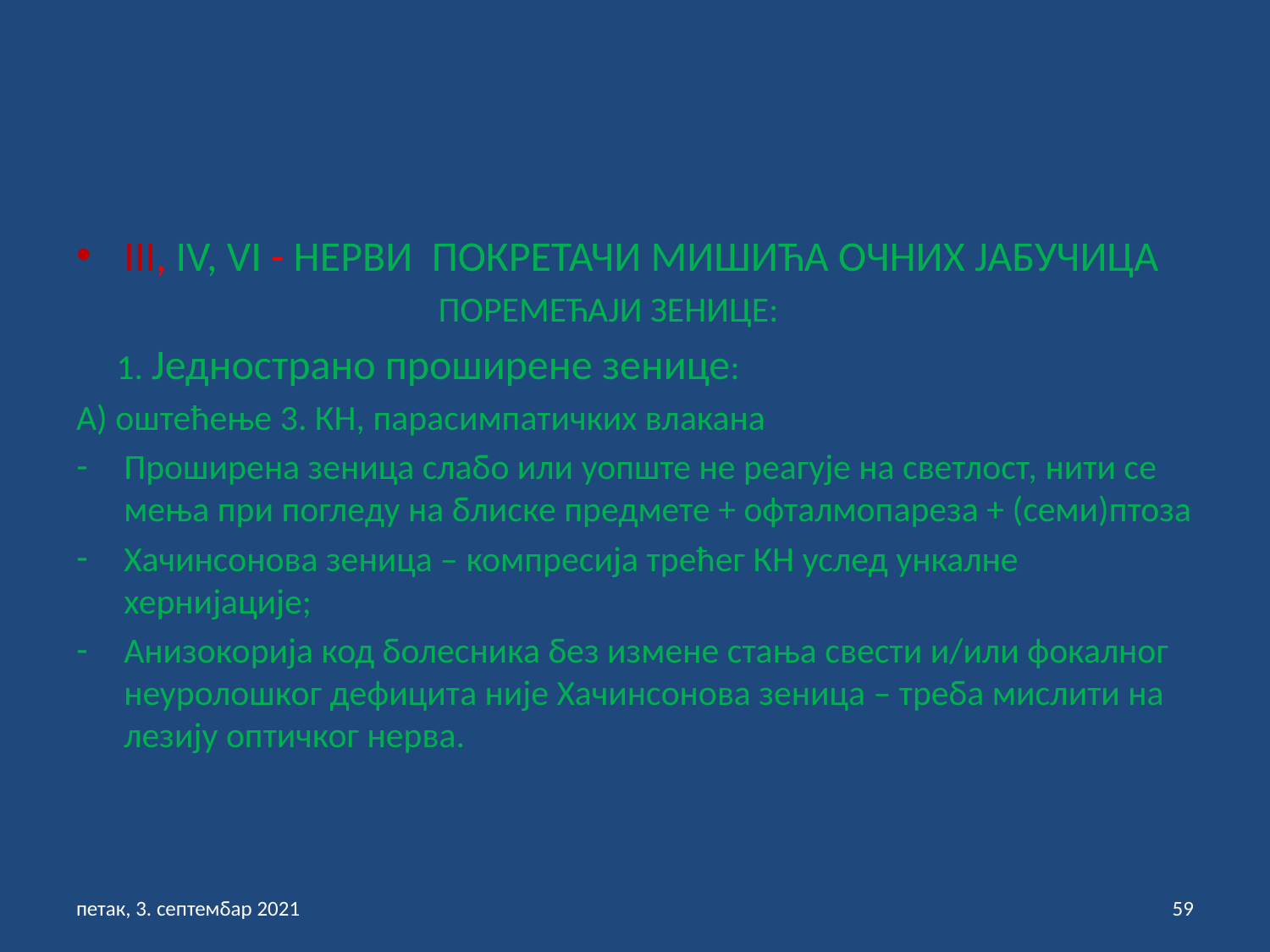

III, IV, VI - НЕРВИ  ПОКРЕТАЧИ МИШИЋА ОЧНИХ ЈАБУЧИЦА
                                             ПОРЕМЕЋАЈИ ЗЕНИЦЕ:
     1. Једнострано проширене зенице:
А) оштећење 3. КН, парасимпатичких влакана
Проширена зеница слабо или уопште не реагује на светлост, нити се мења при погледу на блиске предмете + офталмопареза + (семи)птоза
Хачинсонова зеница – компресија трећег КН услед ункалне хернијације;
Анизокорија код болесника без измене стања свести и/или фокалног неуролошког дефицита није Хачинсонова зеница – треба мислити на лезију оптичког нерва.
петак, 3. септембар 2021
59